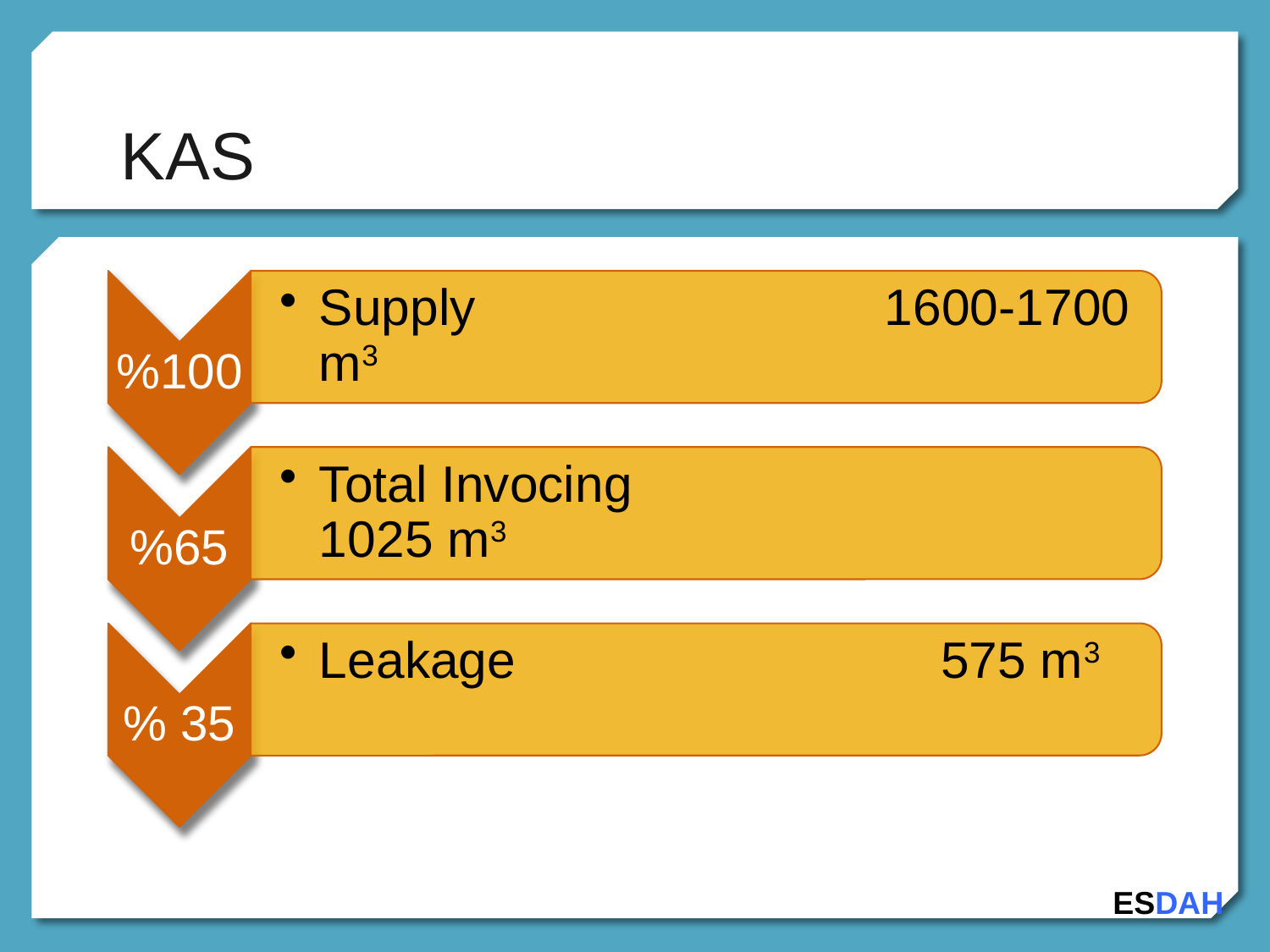

# KAS
%100
Supply	                      1600-1700 m3
%65
Total Invocing	     	                1025 m3
% 35
Leakage		                 575 m3
ESDAH